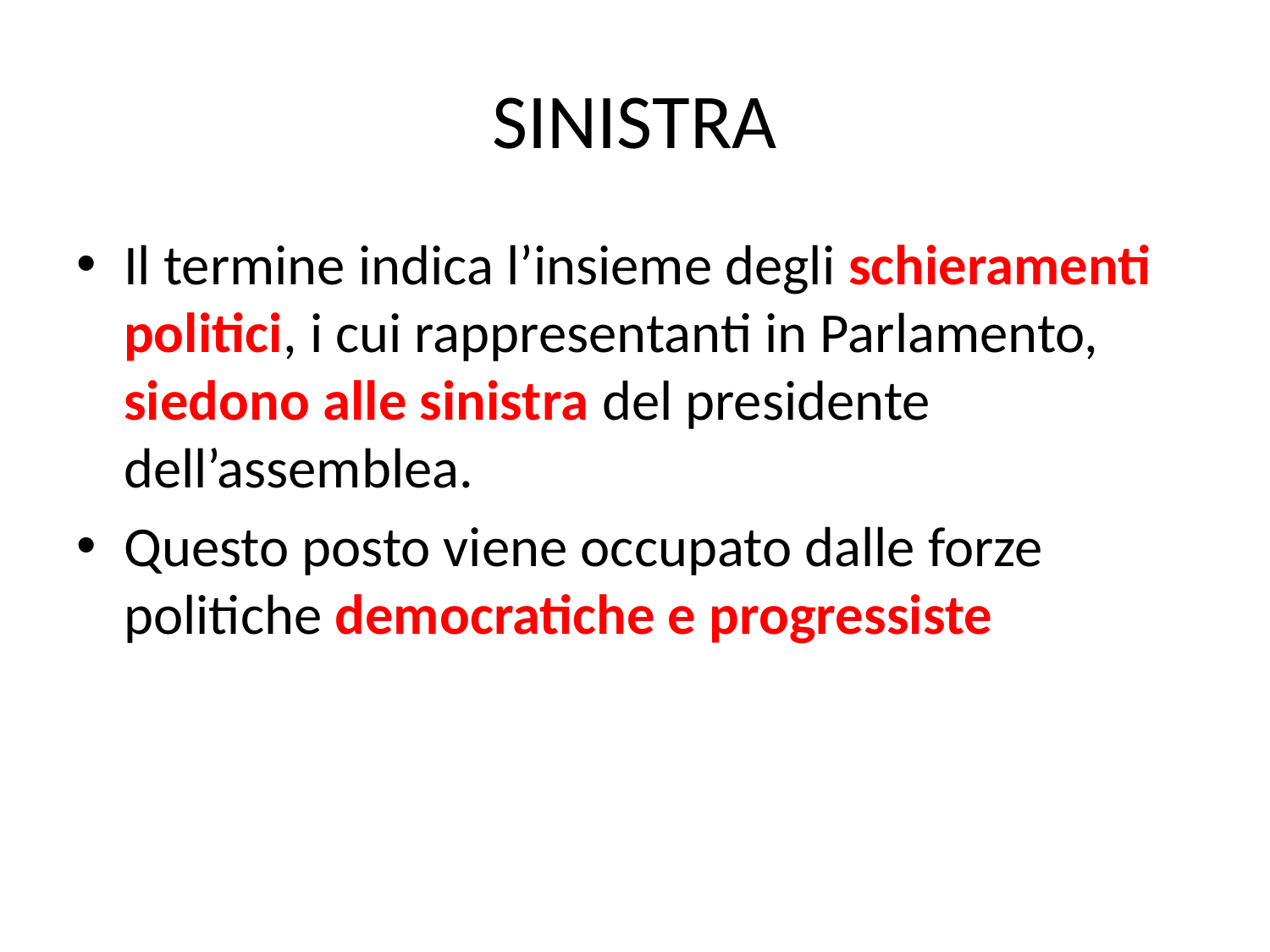

# SINISTRA
Il termine indica l’insieme degli schieramenti politici, i cui rappresentanti in Parlamento, siedono alle sinistra del presidente dell’assemblea.
Questo posto viene occupato dalle forze politiche democratiche e progressiste